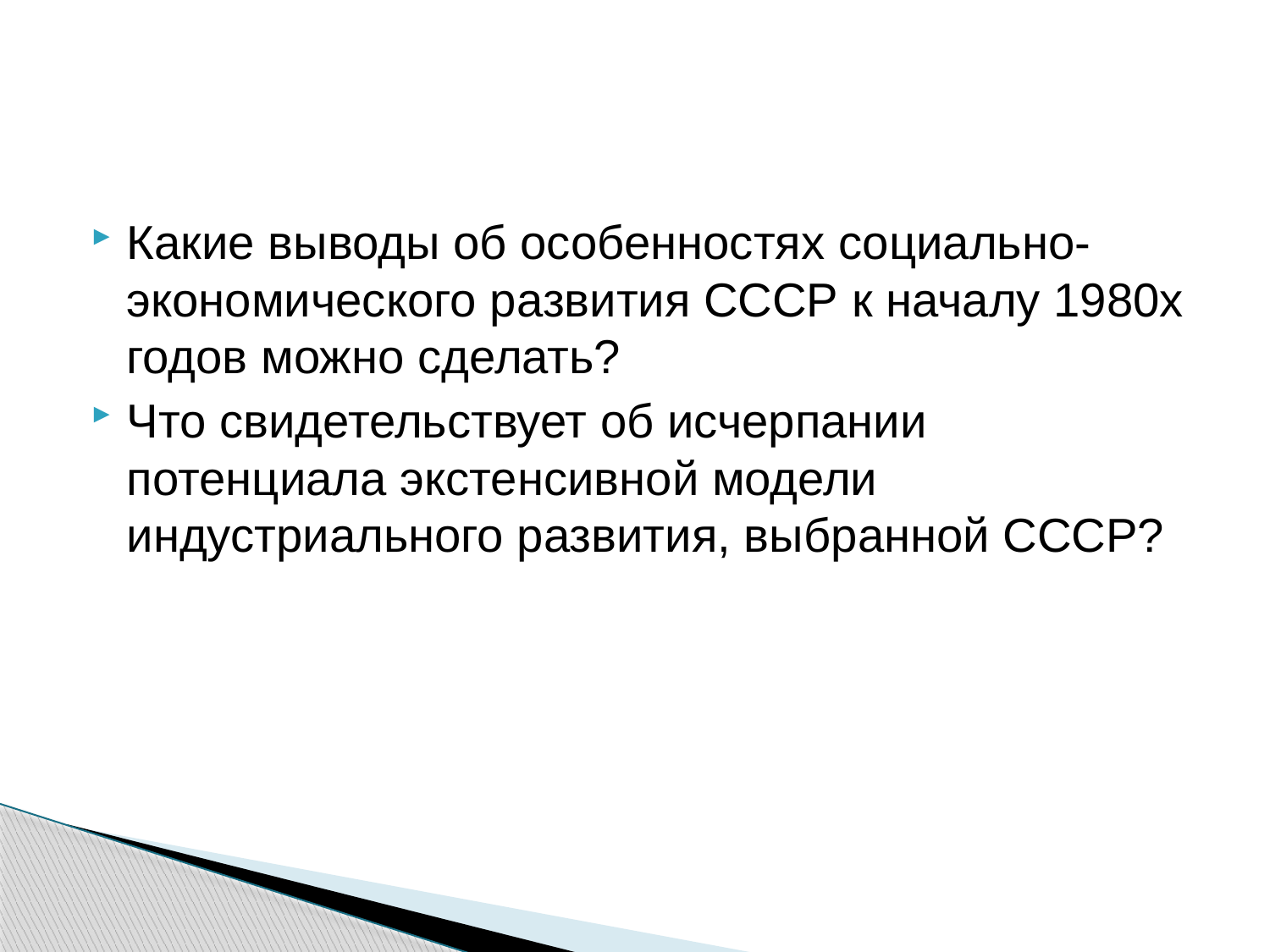

Какие выводы об особенностях социально-экономического развития СССР к началу 1980х годов можно сделать?
Что свидетельствует об исчерпании потенциала экстенсивной модели индустриального развития, выбранной СССР?